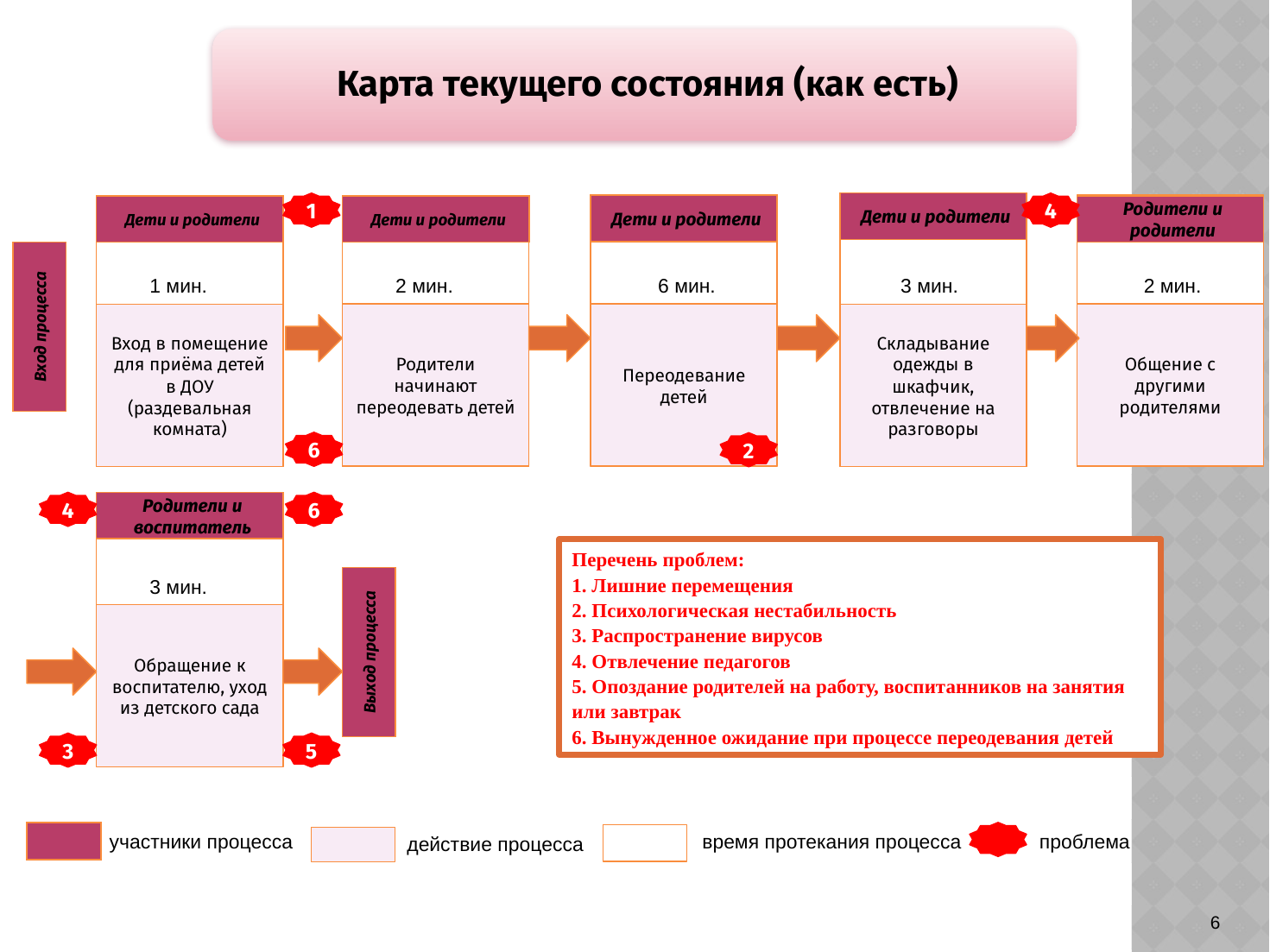

Карта текущего состояния (как есть)
1
4
Дети и родители

Дети и родители

Дети и родители

Дети и родители

Родители и родители
Вход процесса
1 мин.
2 мин.
6 мин.
2 мин.
3 мин.
Родители начинают переодевать детей
Переодевание детей
Общение с другими родителями
Вход в помещение для приёма детей в ДОУ (раздевальная комната)
Складывание одежды в шкафчик, отвлечение на разговоры

6
2
4
6

Родители и воспитатель
Перечень проблем:
1. Лишние перемещения
2. Психологическая нестабильность
3. Распространение вирусов
4. Отвлечение педагогов
5. Опоздание родителей на работу, воспитанников на занятия или завтрак
6. Вынужденное ожидание при процессе переодевания детей
3 мин.
Выход процесса
Обращение к воспитателю, уход из детского сада

3
5

участники процесса
время протекания процесса

проблема
 действие процесса